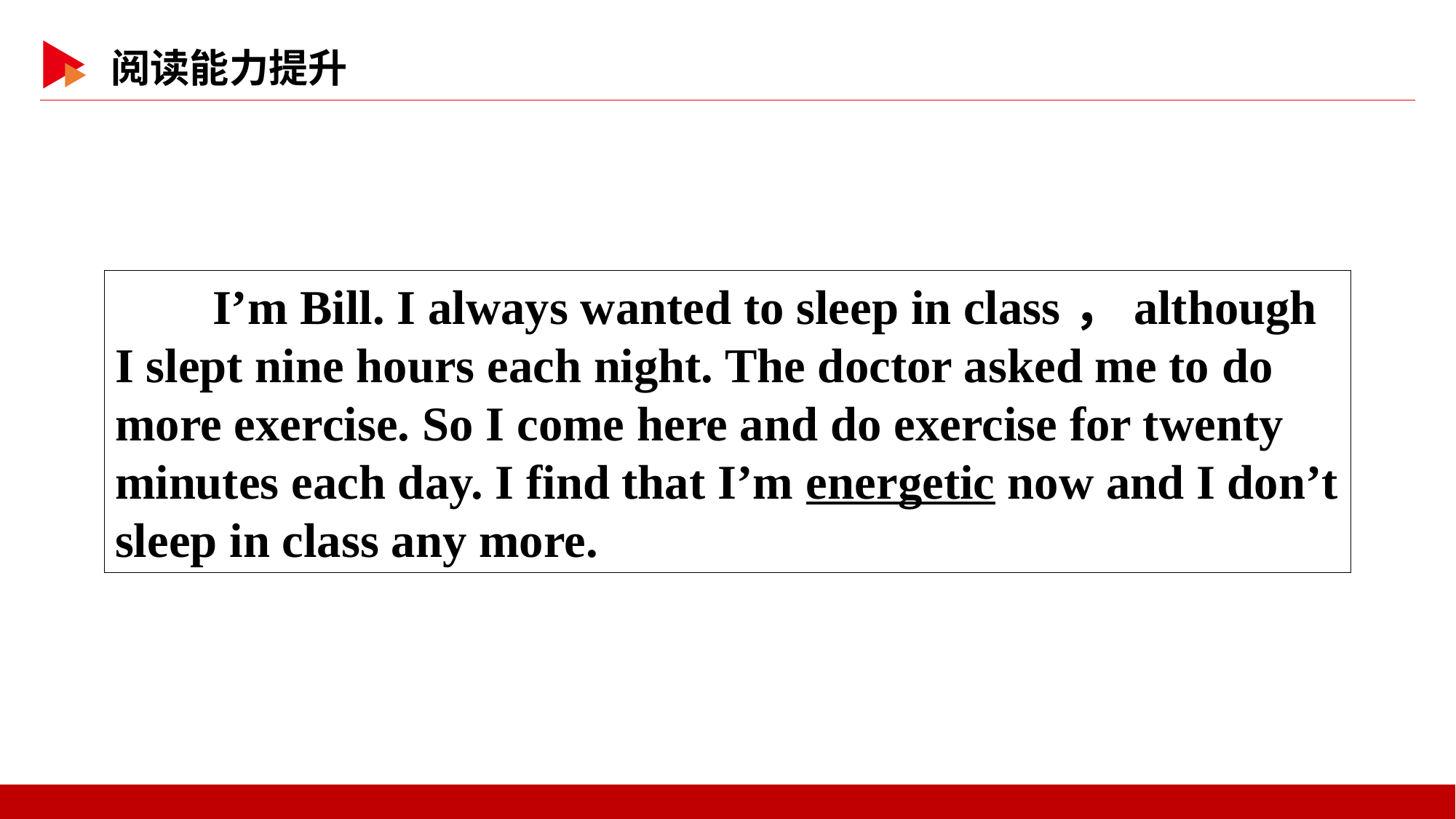

I’m Bill. I always wanted to sleep in class，although I slept nine hours each night. The doctor asked me to do more exercise. So I come here and do exercise for twenty minutes each day. I find that I’m energetic now and I don’t sleep in class any more.